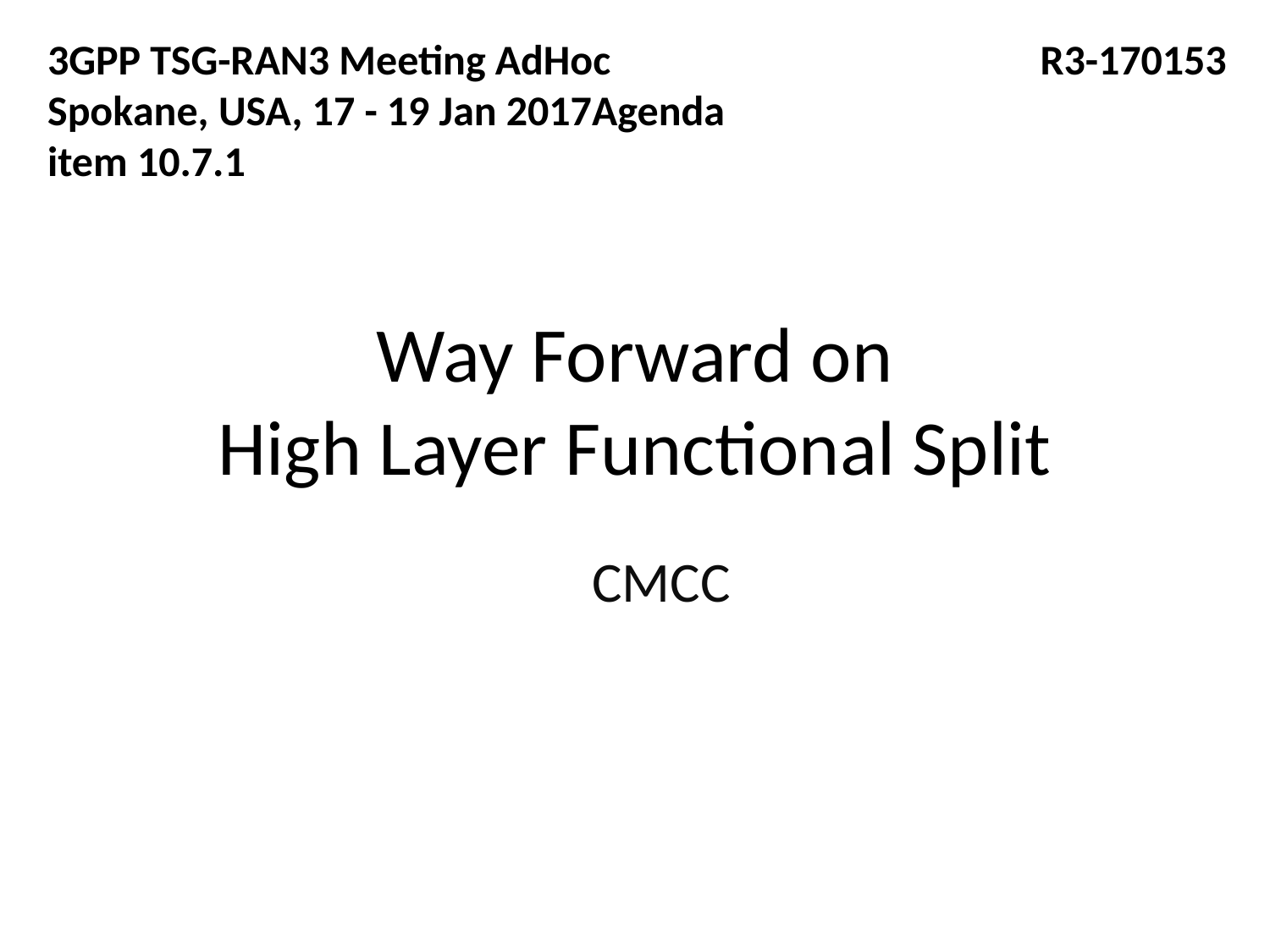

3GPP TSG-RAN3 Meeting AdHoc
Spokane, USA, 17 - 19 Jan 2017Agenda item 10.7.1
R3-170153
# Way Forward on High Layer Functional Split
CMCC